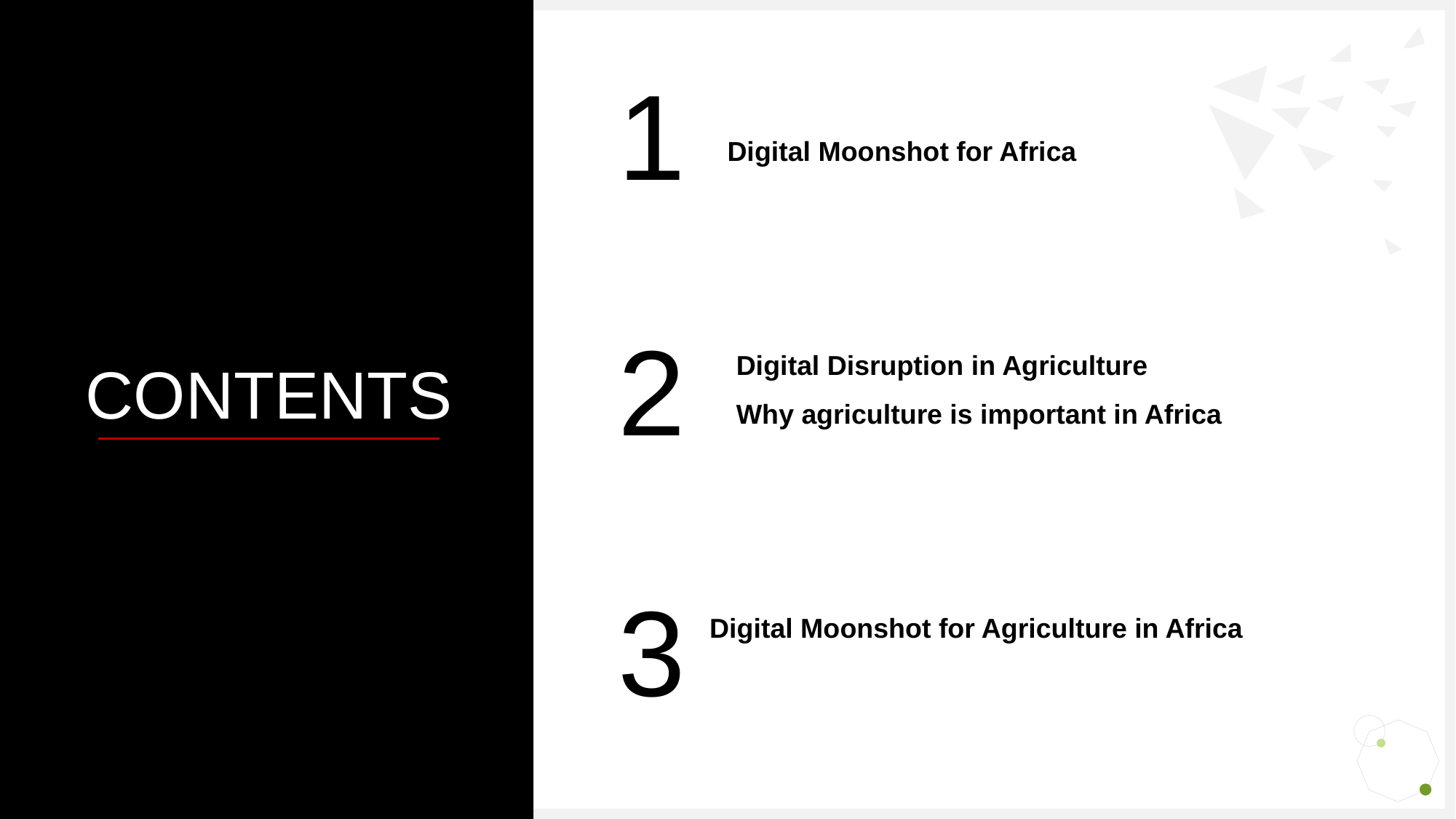

1
Digital Moonshot for Africa
2
Digital Disruption in Agriculture
Why agriculture is important in Africa
CONTENTS
3
Digital Moonshot for Agriculture in Africa